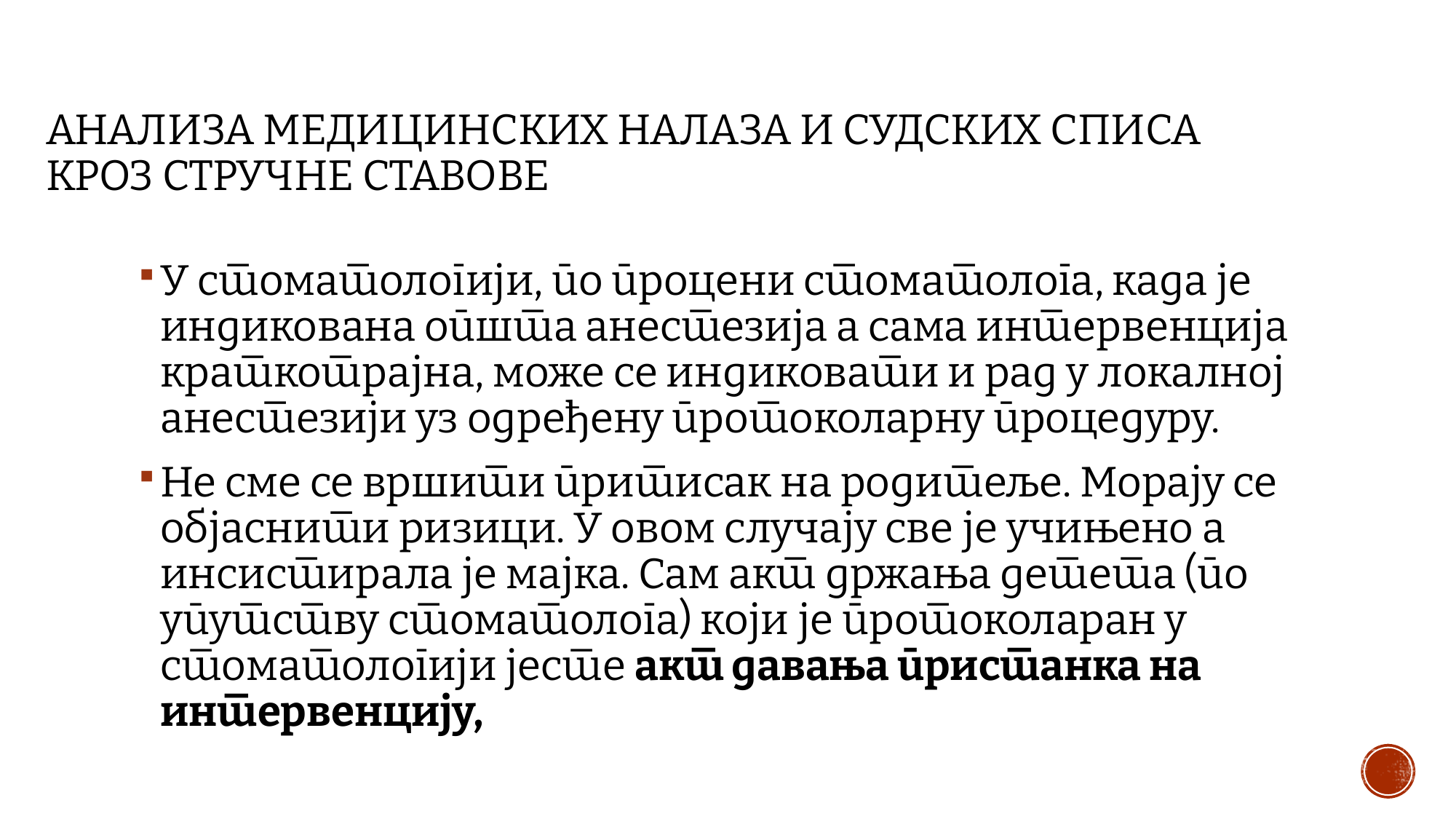

# анализа медицинских налаза и судских списа кроз стручне ставове
У стоматологији, по процени стоматолога, када је индикована општа анестезија а сама интервенција краткотрајна, може се индиковати и рад у локалној анестезији уз одређену протоколарну процедуру.
Не сме се вршити притисак на родитеље. Морају се објаснити ризици. У овом случају све је учињено а инсистирала је мајка. Сам акт држања детета (по упутству стоматолога) који је протоколаран у стоматологији јесте акт давања пристанка на интервенцију,